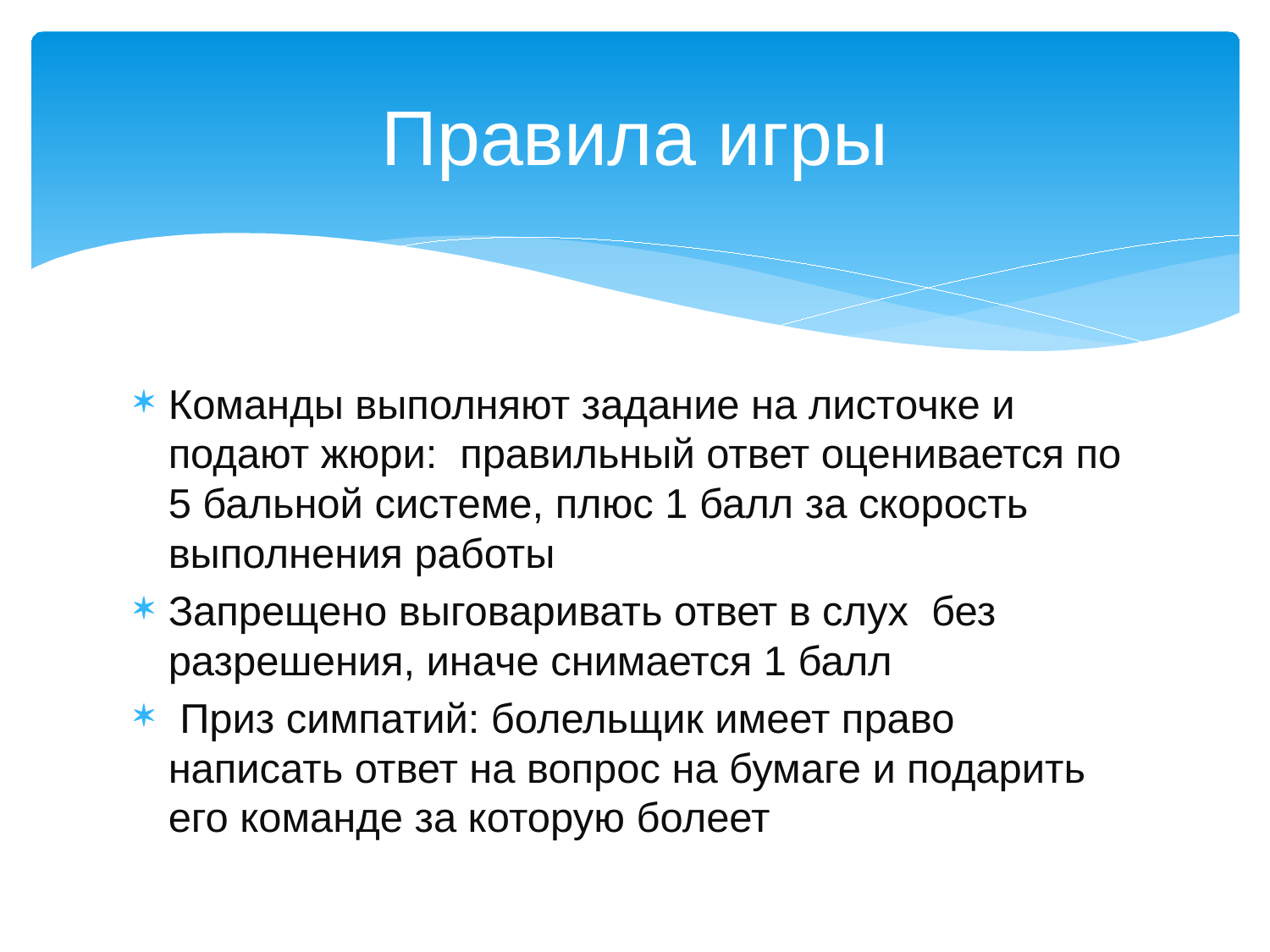

# Правила игры
Команды выполняют задание на листочке и подают жюри:  правильный ответ оценивается по  5 бальной системе, плюс 1 балл за скорость  выполнения работы
Запрещено выговаривать ответ в слух  без разрешения, иначе снимается 1 балл
 Приз симпатий: болельщик имеет право написать ответ на вопрос на бумаге и подарить его команде за которую болеет